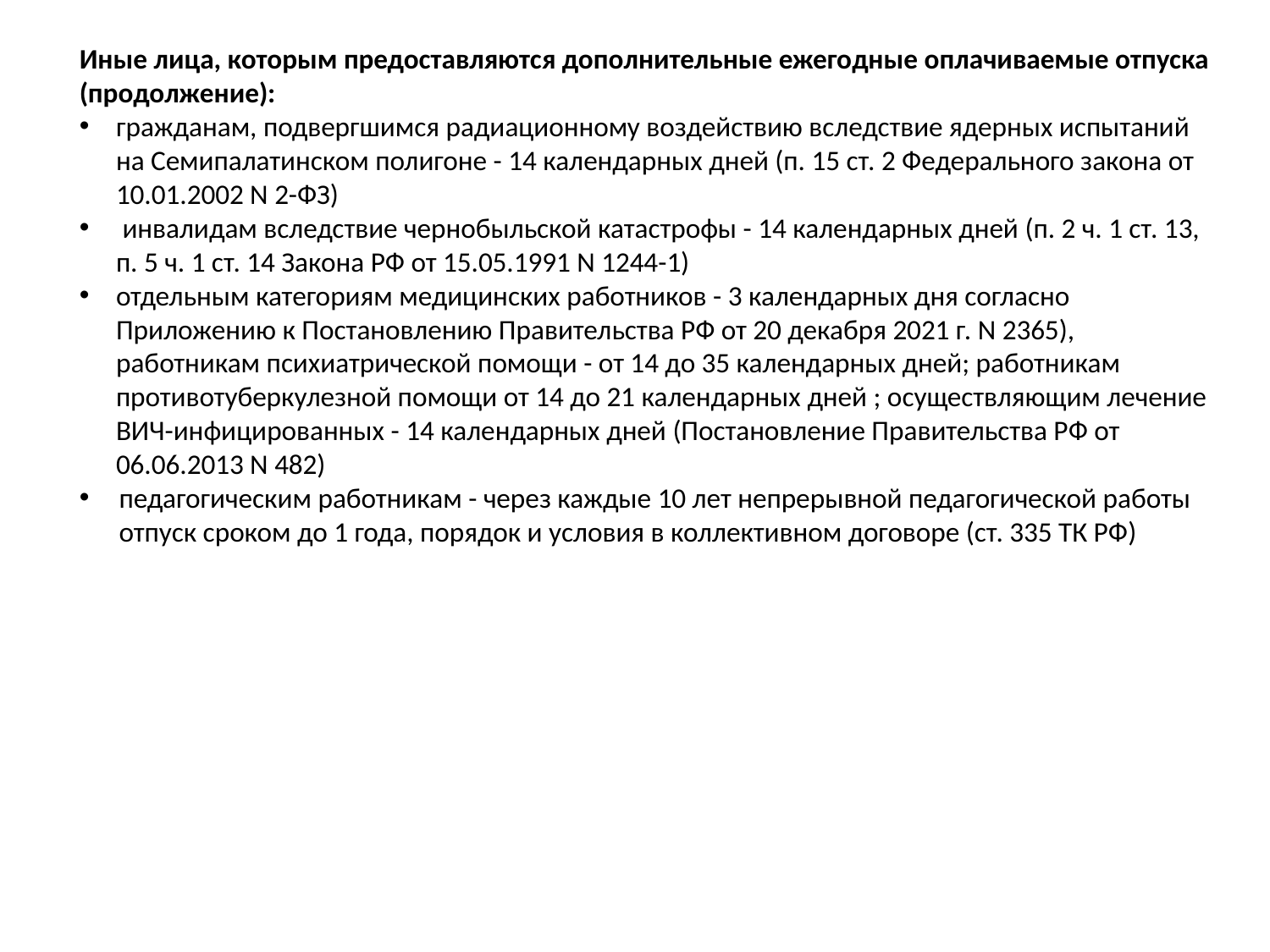

Иные лица, которым предоставляются дополнительные ежегодные оплачиваемые отпуска (продолжение):
гражданам, подвергшимся радиационному воздействию вследствие ядерных испытаний на Семипалатинском полигоне - 14 календарных дней (п. 15 ст. 2 Федерального закона от 10.01.2002 N 2-ФЗ)
 инвалидам вследствие чернобыльской катастрофы - 14 календарных дней (п. 2 ч. 1 ст. 13, п. 5 ч. 1 ст. 14 Закона РФ от 15.05.1991 N 1244-1)
отдельным категориям медицинских работников - 3 календарных дня согласно Приложению к Постановлению Правительства РФ от 20 декабря 2021 г. N 2365), работникам психиатрической помощи - от 14 до 35 календарных дней; работникам противотуберкулезной помощи от 14 до 21 календарных дней ; осуществляющим лечение ВИЧ-инфицированных - 14 календарных дней (Постановление Правительства РФ от 06.06.2013 N 482)
педагогическим работникам - через каждые 10 лет непрерывной педагогической работы отпуск сроком до 1 года, порядок и условия в коллективном договоре (ст. 335 ТК РФ)